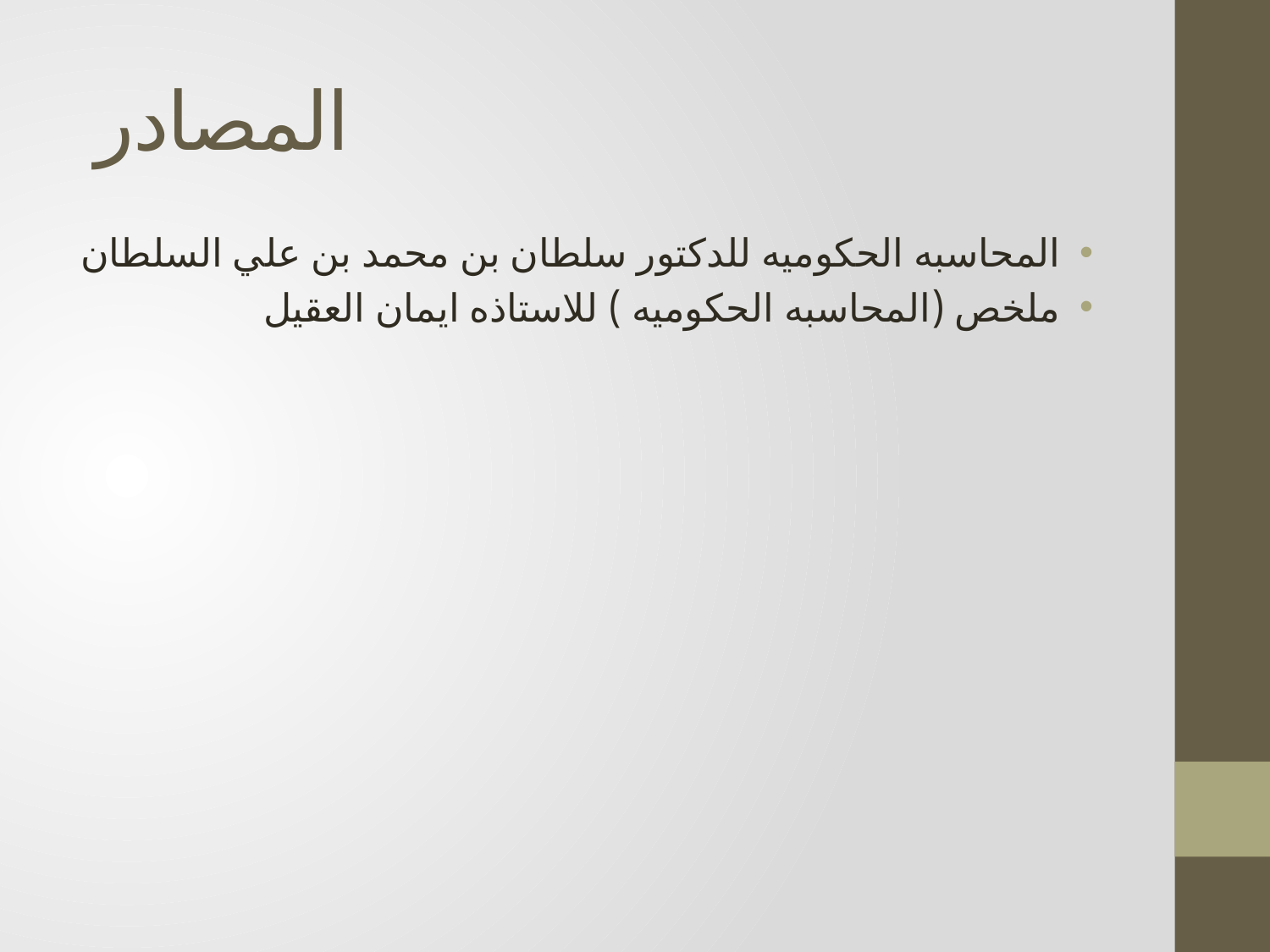

# المصادر
المحاسبه الحكوميه للدكتور سلطان بن محمد بن علي السلطان
ملخص (المحاسبه الحكوميه ) للاستاذه ايمان العقيل